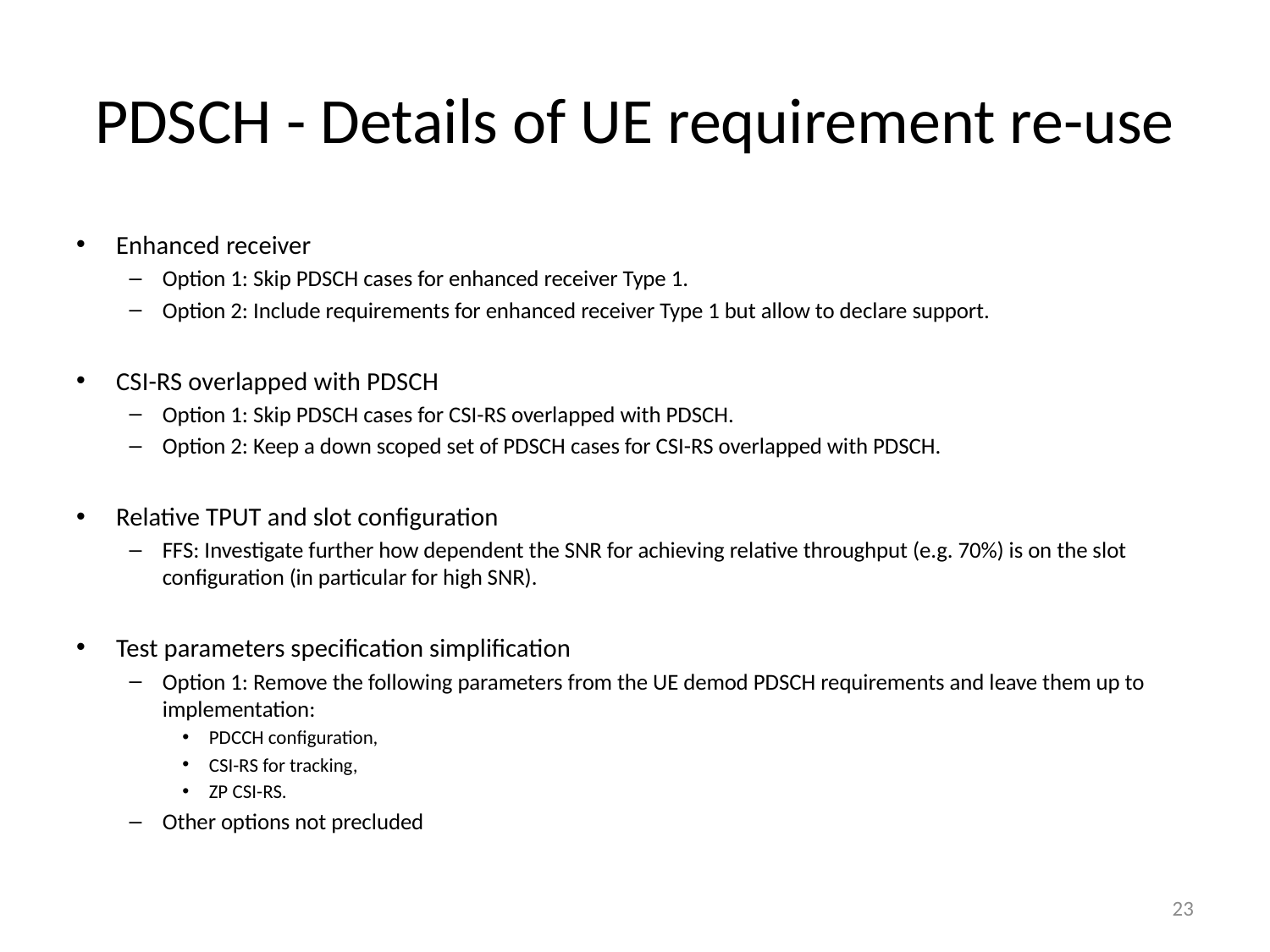

# PDSCH - Details of UE requirement re-use
Enhanced receiver
Option 1: Skip PDSCH cases for enhanced receiver Type 1.
Option 2: Include requirements for enhanced receiver Type 1 but allow to declare support.

CSI-RS overlapped with PDSCH
Option 1: Skip PDSCH cases for CSI-RS overlapped with PDSCH.
Option 2: Keep a down scoped set of PDSCH cases for CSI-RS overlapped with PDSCH.

Relative TPUT and slot configuration
FFS: Investigate further how dependent the SNR for achieving relative throughput (e.g. 70%) is on the slot configuration (in particular for high SNR).

Test parameters specification simplification
Option 1: Remove the following parameters from the UE demod PDSCH requirements and leave them up to implementation:
PDCCH configuration,
CSI-RS for tracking,
ZP CSI-RS.
Other options not precluded
23